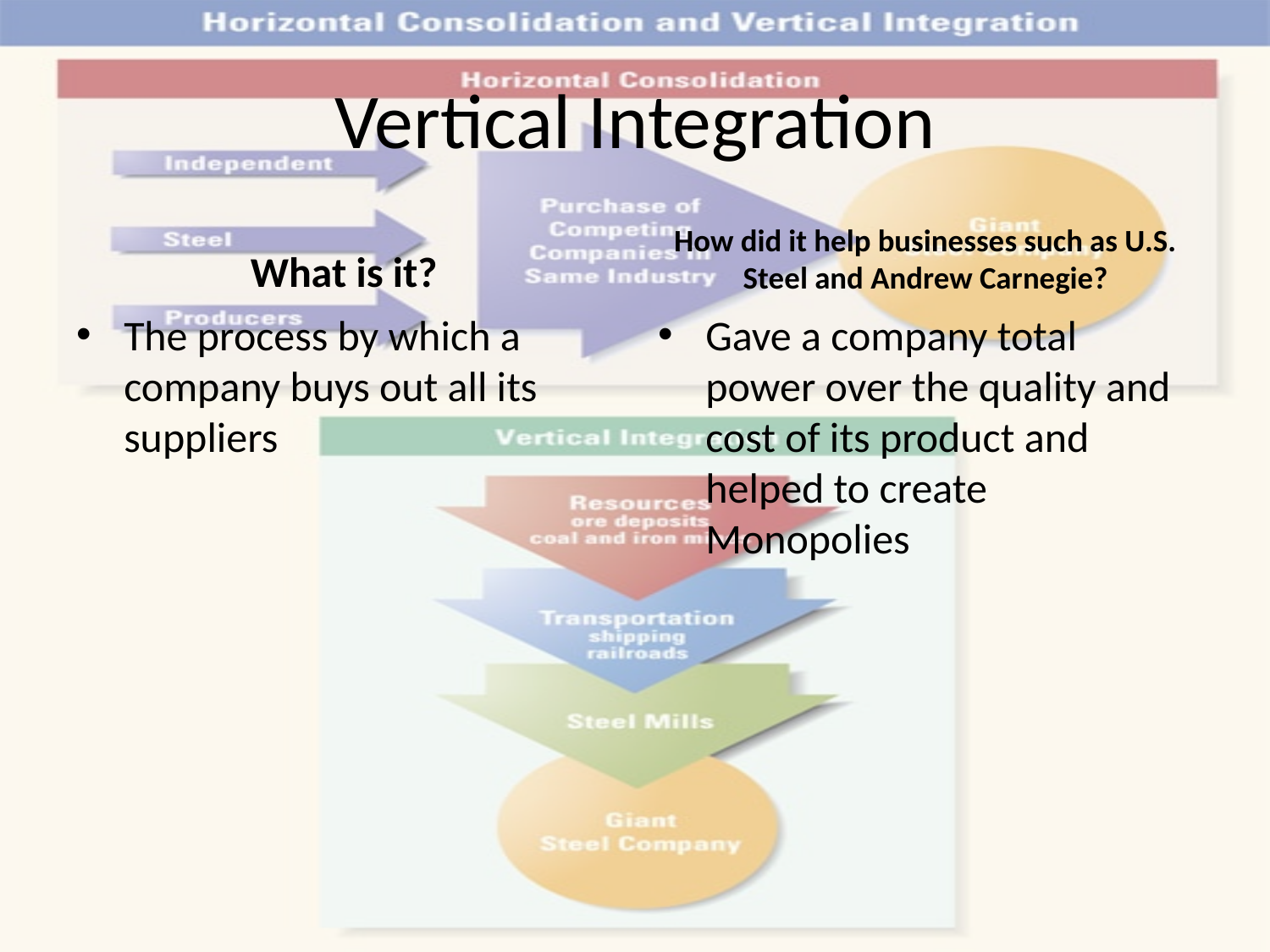

# Vertical Integration
What is it?
How did it help businesses such as U.S. Steel and Andrew Carnegie?
The process by which a company buys out all its suppliers
Gave a company total power over the quality and cost of its product and helped to create Monopolies